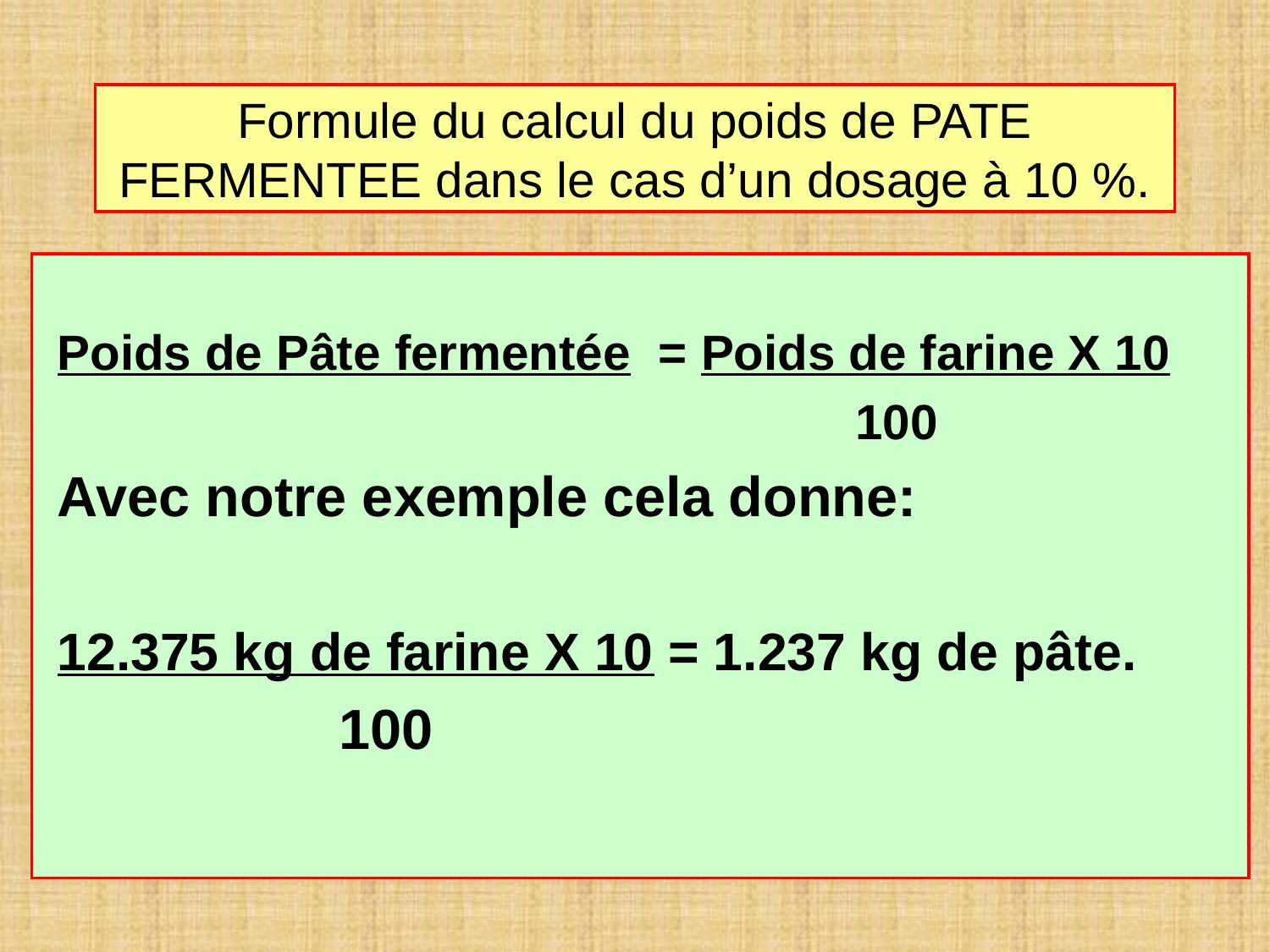

# Formule du calcul du poids de PATE FERMENTEE dans le cas d’un dosage à 10 %.

Poids de Pâte fermentée  = Poids de farine X 10
                                                          100
Avec notre exemple cela donne:

12.375 kg de farine X 10 = 1.237 kg de pâte.
                  100